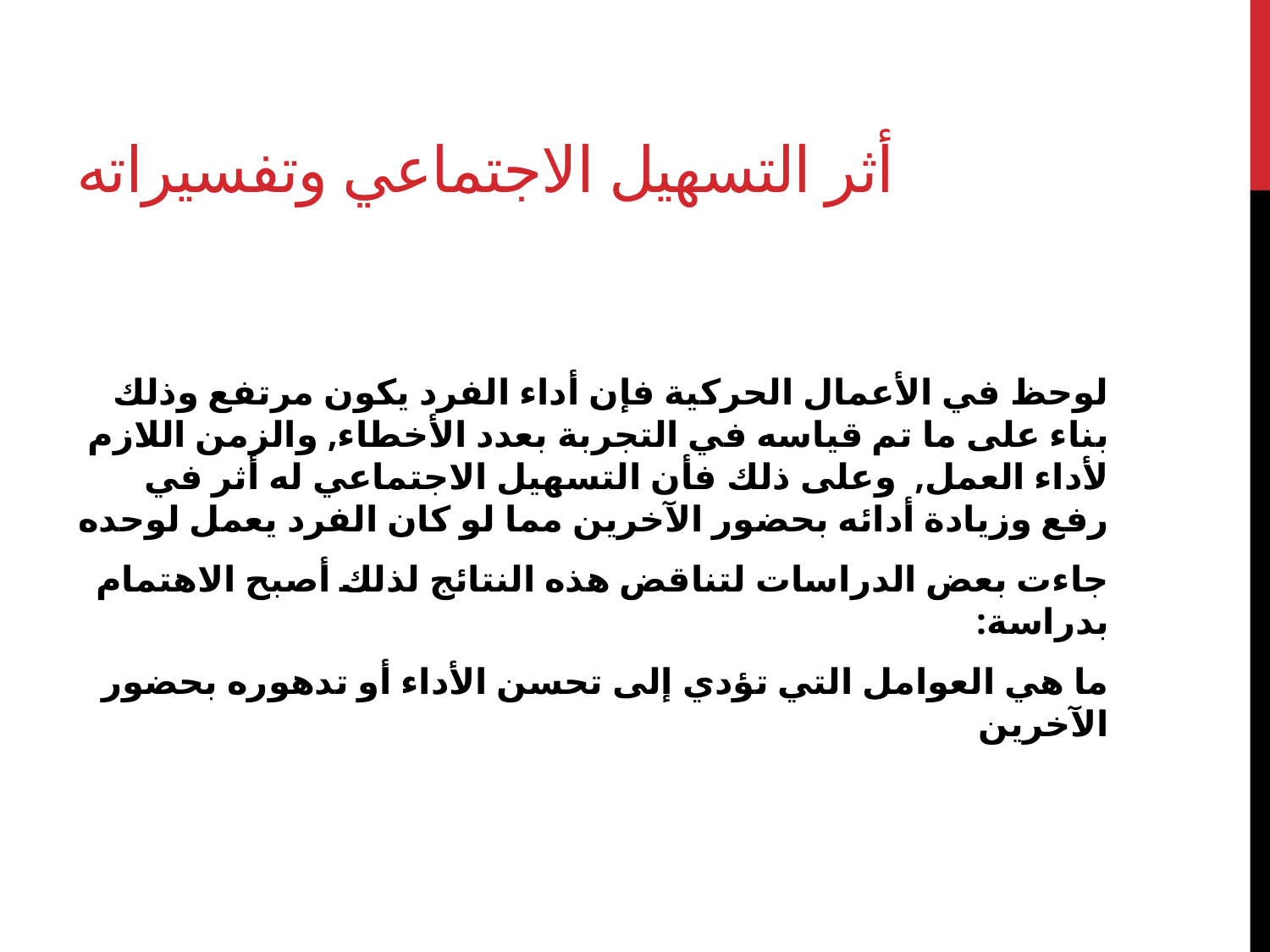

# أثر التسهيل الاجتماعي وتفسيراته

لوحظ في الأعمال الحركية فإن أداء الفرد يكون مرتفع وذلك بناء على ما تم قياسه في التجربة بعدد الأخطاء, والزمن اللازم لأداء العمل,  وعلى ذلك فأن التسهيل الاجتماعي له أثر في رفع وزيادة أدائه بحضور الآخرين مما لو كان الفرد يعمل لوحده
جاءت بعض الدراسات لتناقض هذه النتائج لذلك أصبح الاهتمام بدراسة:
ما هي العوامل التي تؤدي إلى تحسن الأداء أو تدهوره بحضور الآخرين